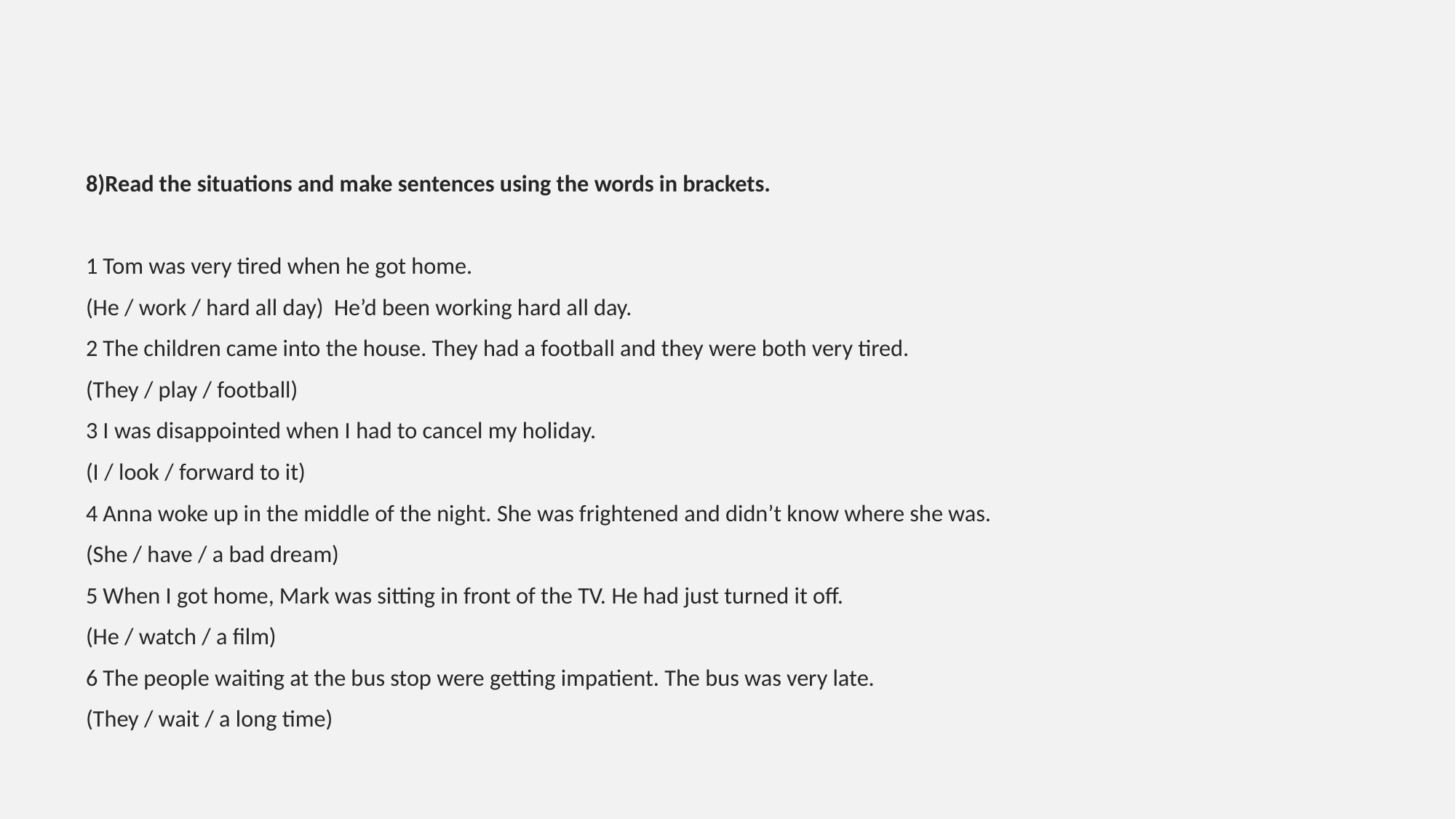

8)Read the situations and make sentences using the words in brackets.

1 Tom was very tired when he got home.
(He / work / hard all day)  He’d been working hard all day.
2 The children came into the house. They had a football and they were both very tired.
(They / play / football)
3 I was disappointed when I had to cancel my holiday.
(I / look / forward to it)
4 Anna woke up in the middle of the night. She was frightened and didn’t know where she was.
(She / have / a bad dream)
5 When I got home, Mark was sitting in front of the TV. He had just turned it off.
(He / watch / a film)
6 The people waiting at the bus stop were getting impatient. The bus was very late.
(They / wait / a long time)